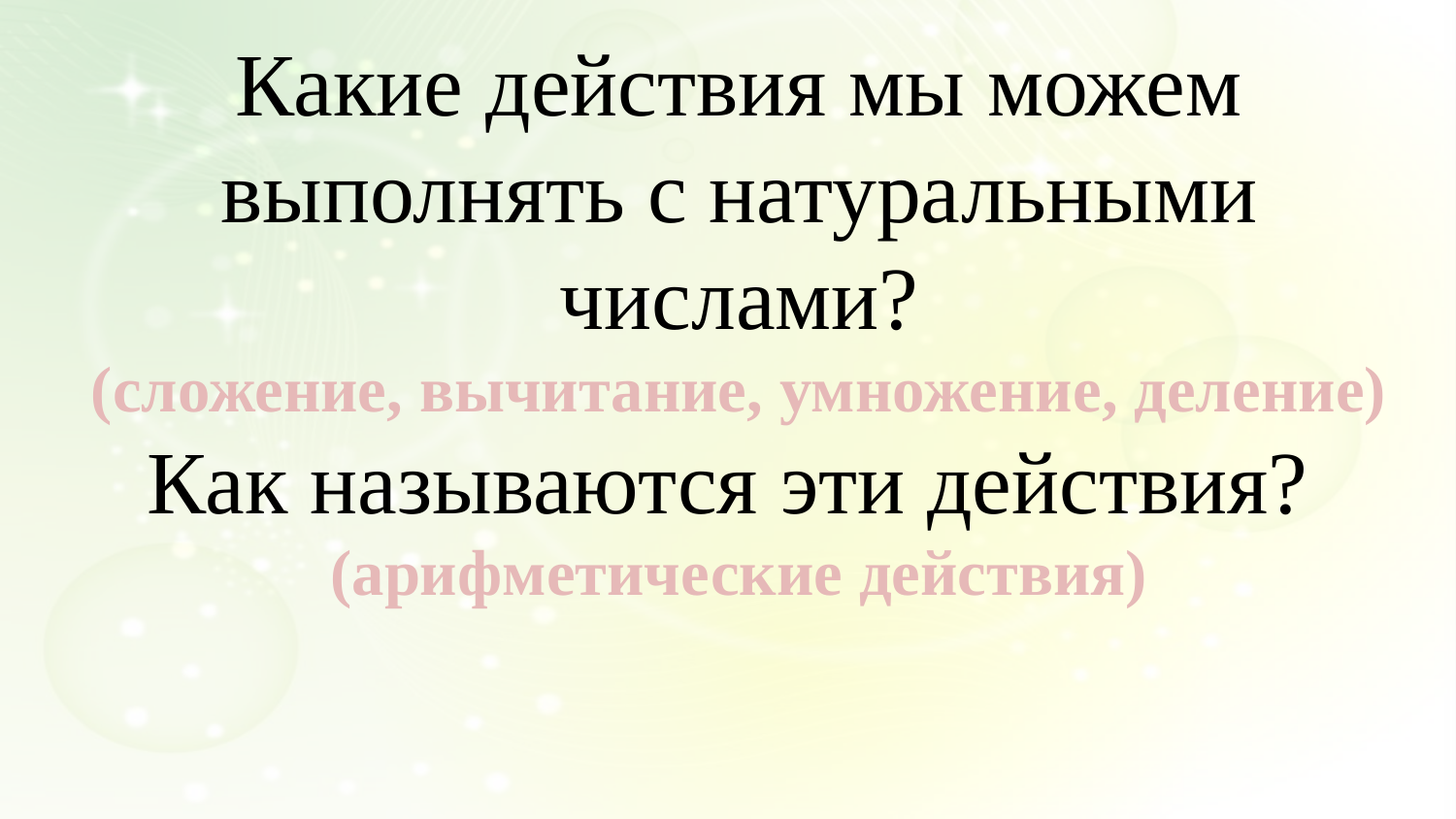

Какие действия мы можем выполнять с натуральными числами?
(сложение, вычитание, умножение, деление)
Как называются эти действия?
(арифметические действия)